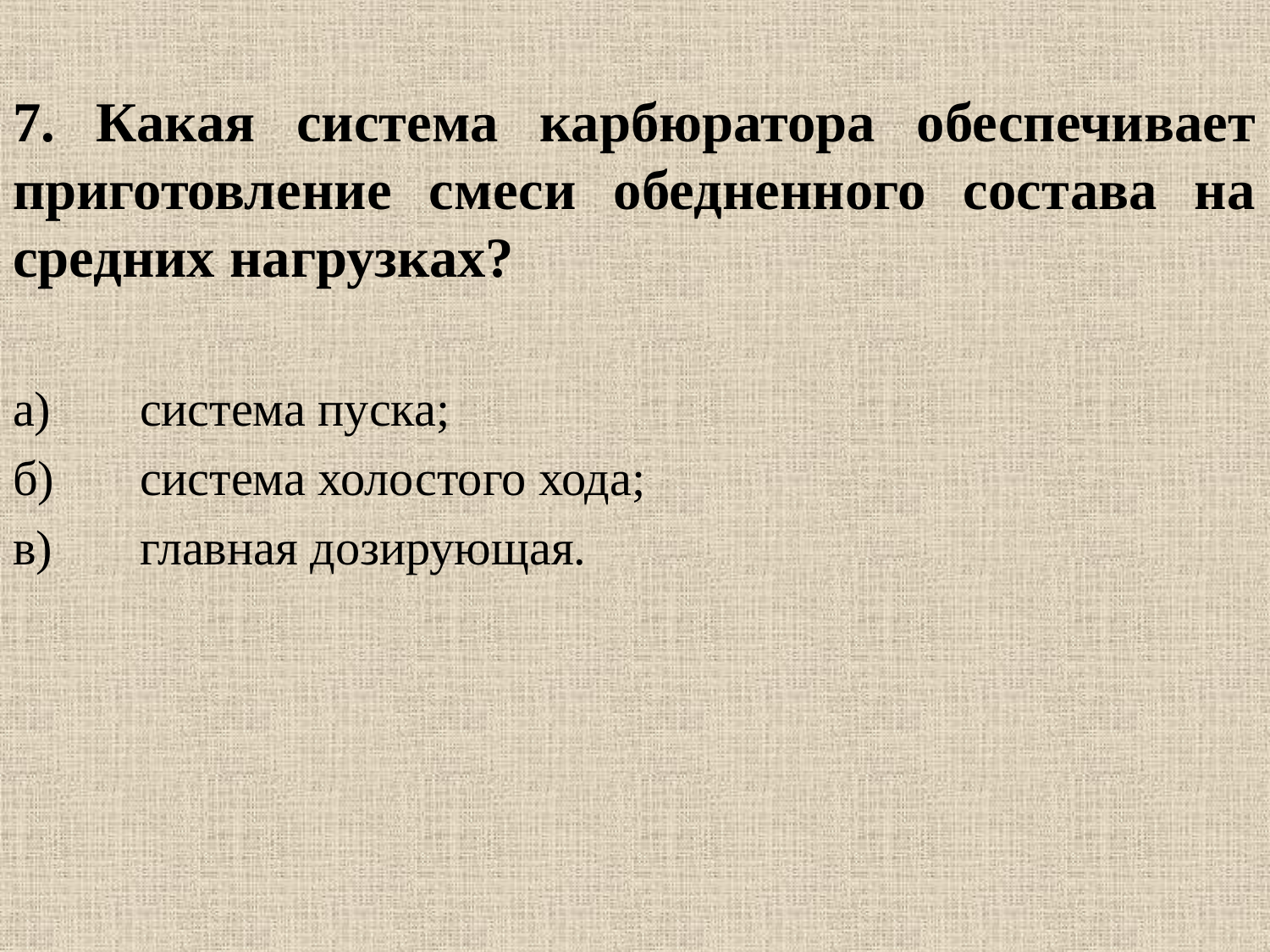

7. Какая система карбюратора обеспечивает приготовление смеси обедненного состава на средних нагрузках?

а)	система пуска;
б)	система холостого хода;
в)	главная дозирующая.